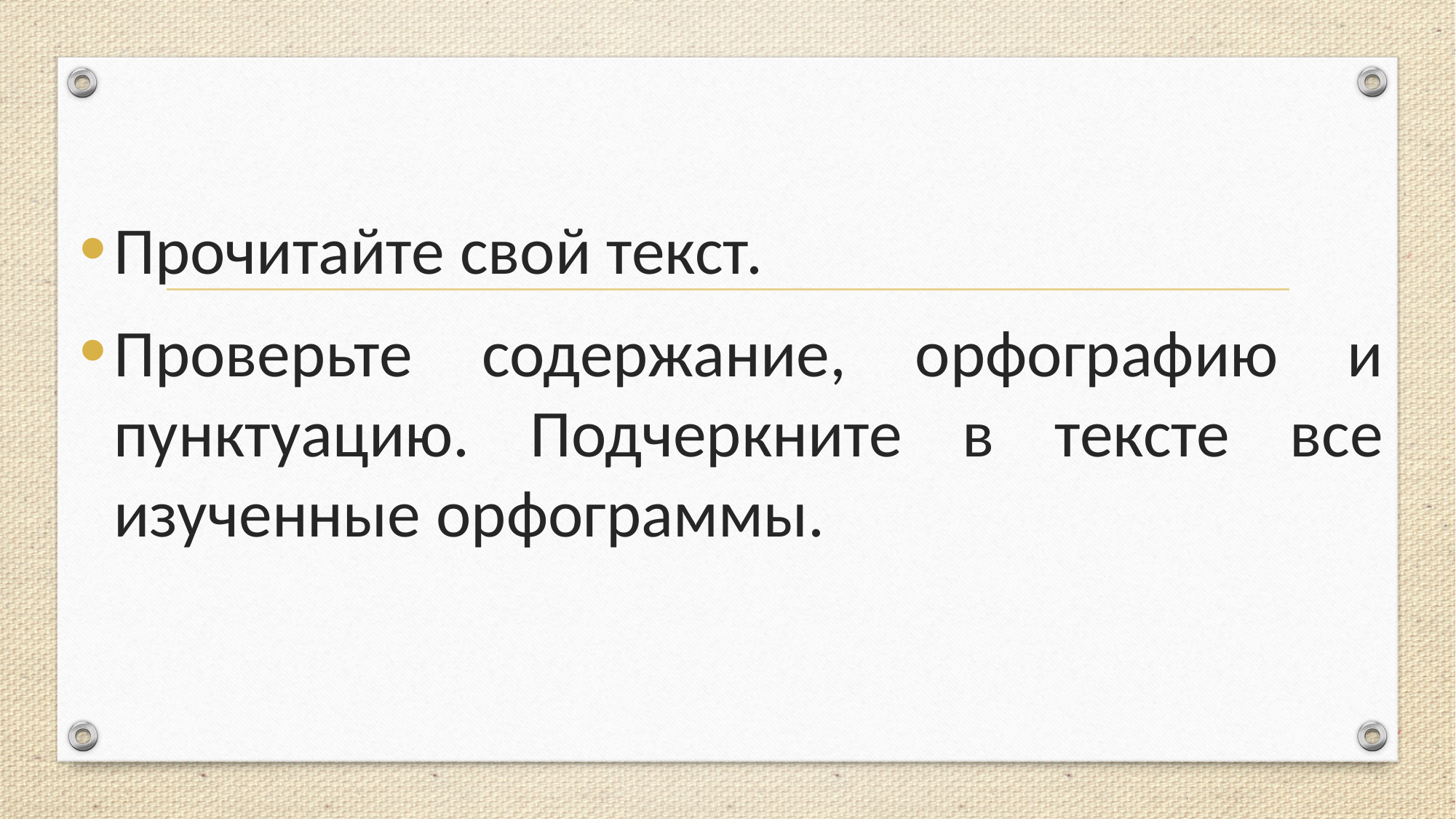

Прочитайте свой текст.
Проверьте содержание, орфографию и пунктуацию. Подчеркните в тексте все изученные орфограммы.